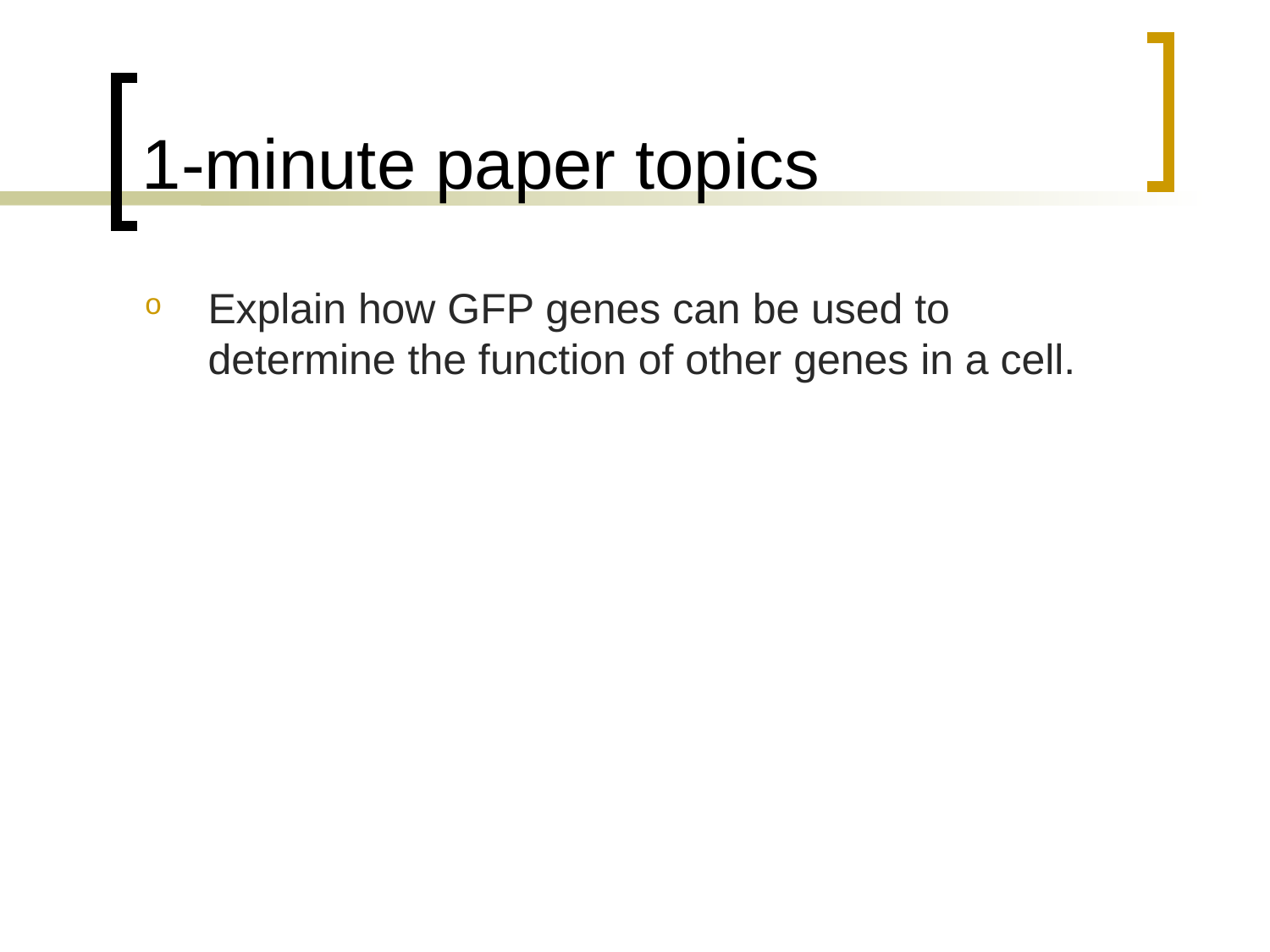

# 1-minute paper topics
Explain how GFP genes can be used to determine the function of other genes in a cell.